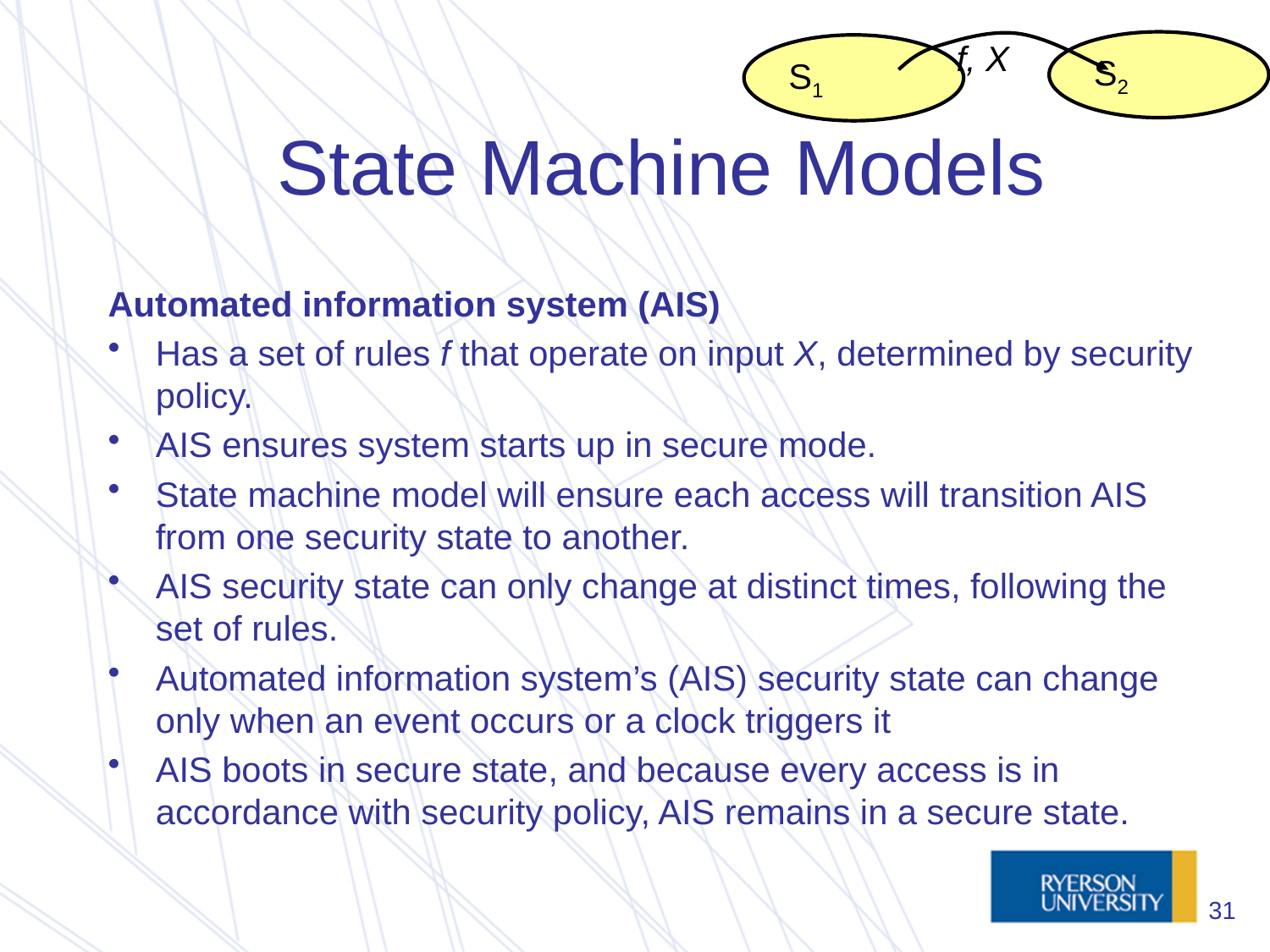

f, X
S2
S1
# State Machine Models
Automated information system (AIS)
Has a set of rules f that operate on input X, determined by security policy.
AIS ensures system starts up in secure mode.
State machine model will ensure each access will transition AIS from one security state to another.
AIS security state can only change at distinct times, following the set of rules.
Automated information system’s (AIS) security state can change only when an event occurs or a clock triggers it
AIS boots in secure state, and because every access is in accordance with security policy, AIS remains in a secure state.
31